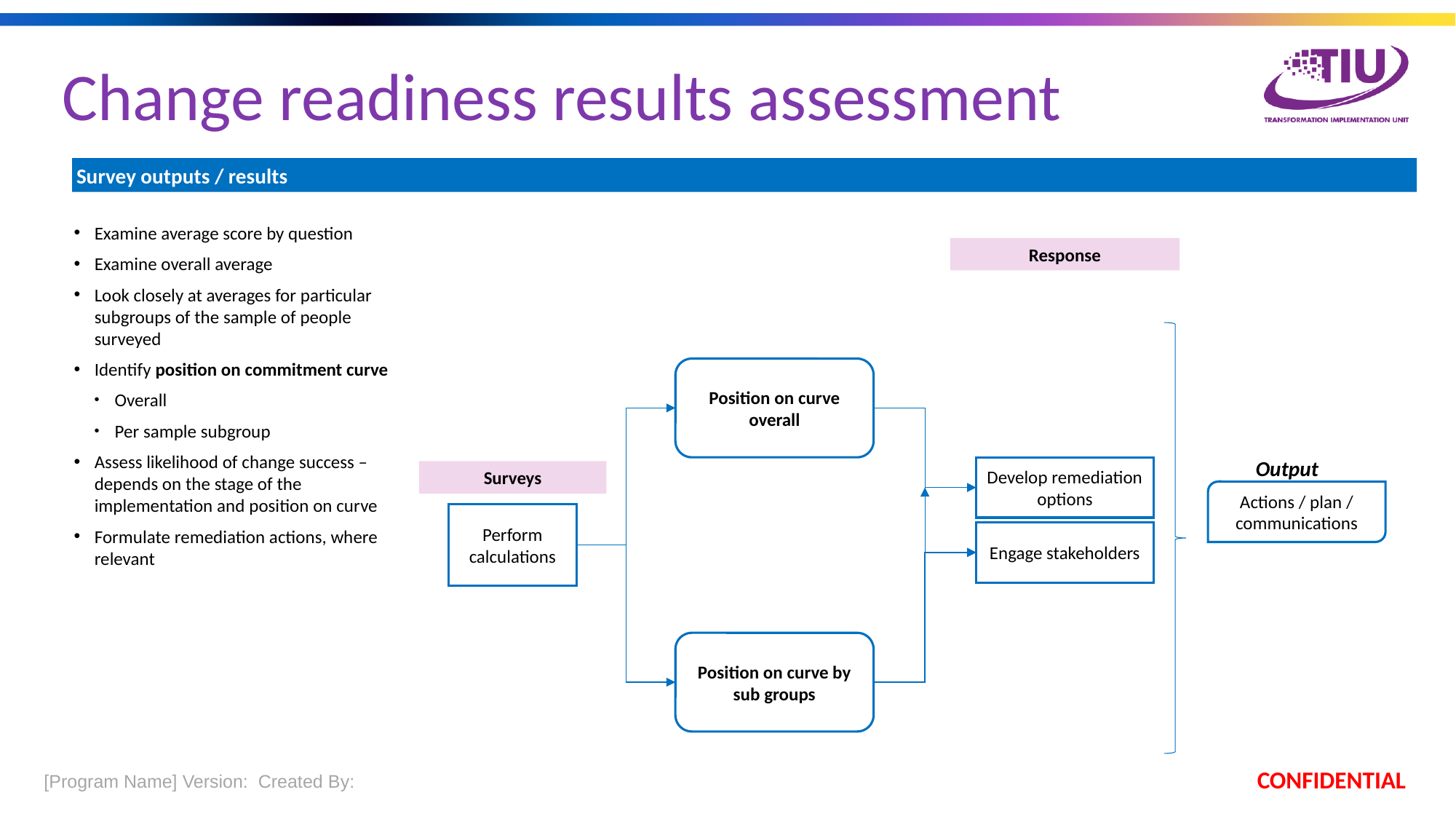

Change readiness results assessment
Survey outputs / results
Step 1
Examine average score by question
Examine overall average
Look closely at averages for particular subgroups of the sample of people surveyed
Identify position on commitment curve
Overall
Per sample subgroup
Assess likelihood of change success – depends on the stage of the implementation and position on curve
Formulate remediation actions, where relevant
Response

Position on curve overall
Output
Develop remediation options
Surveys
Actions / plan / communications
Perform calculations
Engage stakeholders
Position on curve by sub groups
 [Program Name] Version:  Created By:
CONFIDENTIAL